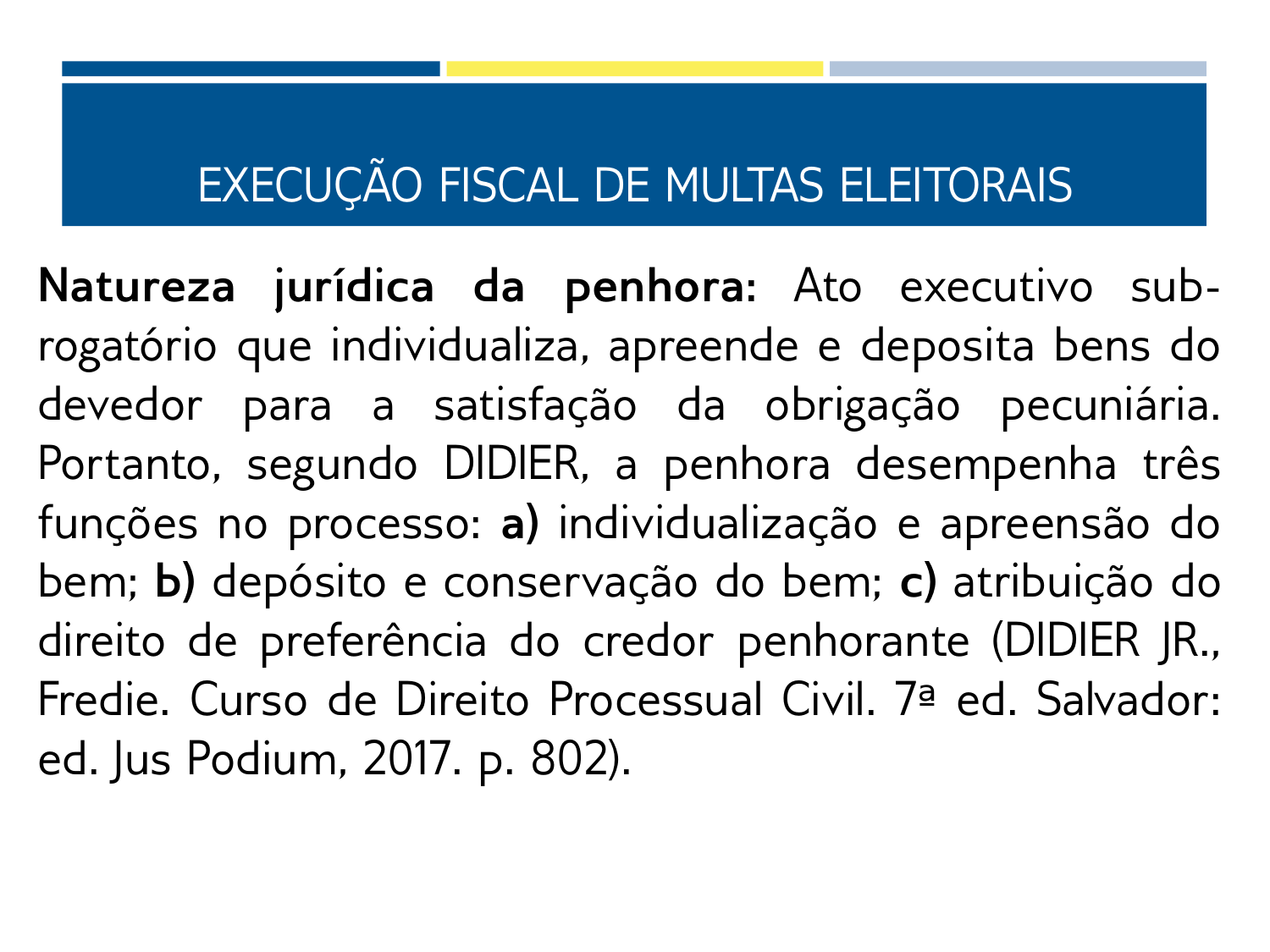

# EXECUÇÃO FISCAL DE MULTAS ELEITORAIS
Natureza jurídica da penhora: Ato executivo sub-rogatório que individualiza, apreende e deposita bens do devedor para a satisfação da obrigação pecuniária. Portanto, segundo DIDIER, a penhora desempenha três funções no processo: a) individualização e apreensão do bem; b) depósito e conservação do bem; c) atribuição do direito de preferência do credor penhorante (DIDIER JR., Fredie. Curso de Direito Processual Civil. 7ª ed. Salvador: ed. Jus Podium, 2017. p. 802).